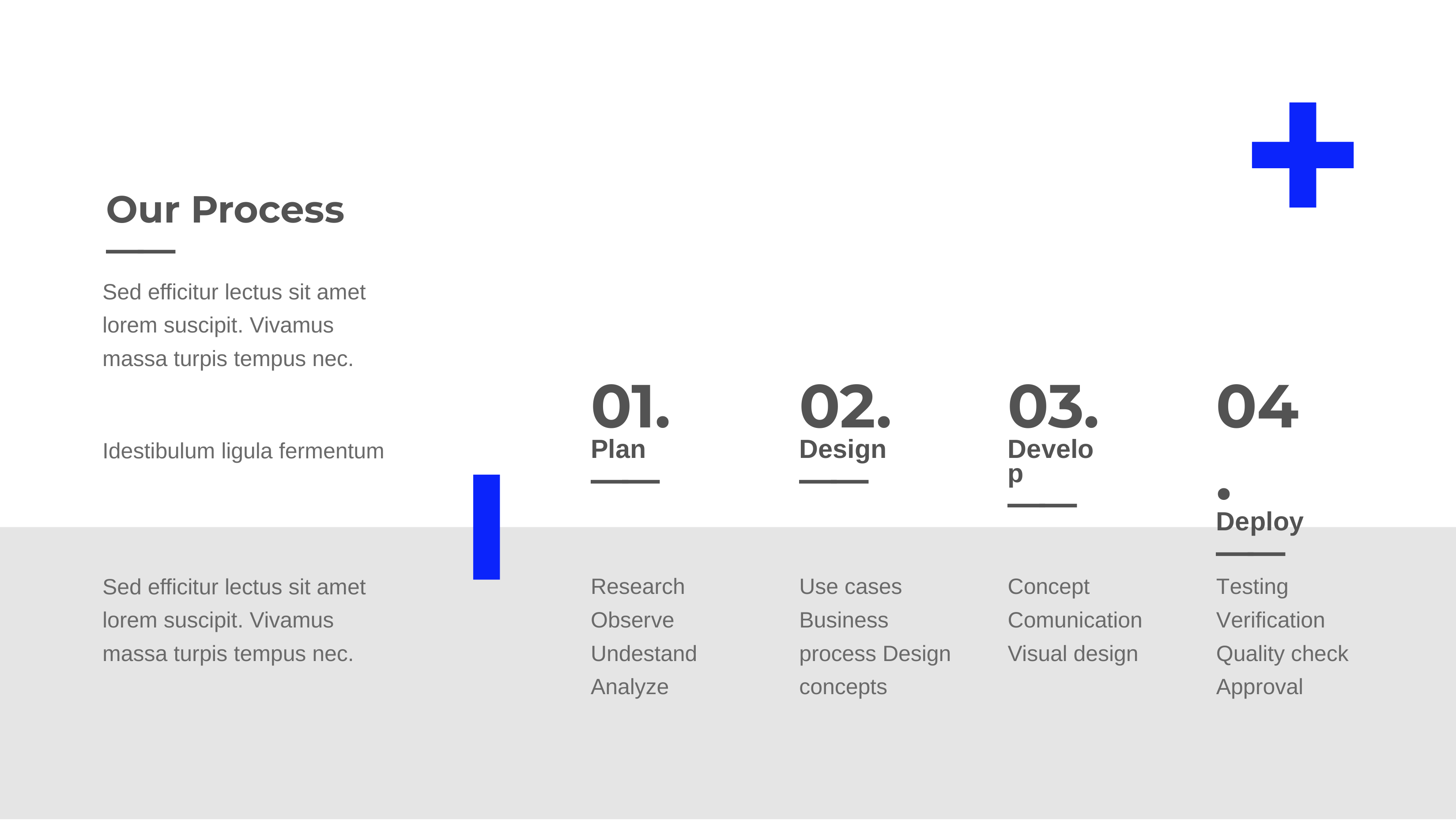

Our Process
——
Sed efficitur lectus sit amet
lorem suscipit. Vivamus massa turpis tempus nec.

01.
Plan
——
02.
Design
——
03.
Develop
——
04.
Deploy
——
Idestibulum ligula fermentum

Research Observe Undestand Analyze
Use cases Business process Design concepts
Concept Comunication Visual design
Testing Verification Quality check Approval
Sed efficitur lectus sit amet lorem suscipit. Vivamus massa turpis tempus nec.